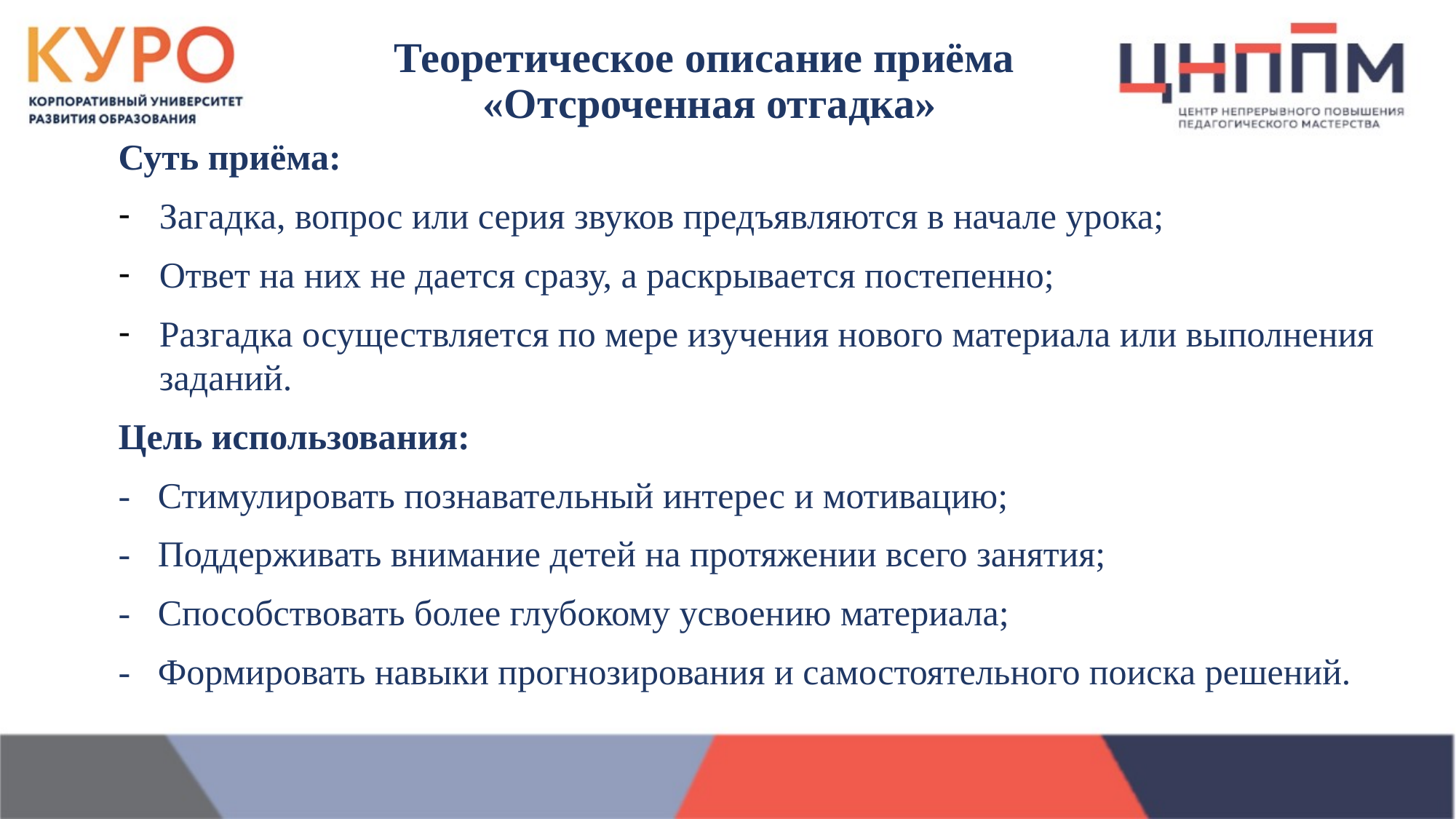

# Теоретическое описание приёма «Отсроченная отгадка»
Суть приёма:
Загадка, вопрос или серия звуков предъявляются в начале урока;
Ответ на них не дается сразу, а раскрывается постепенно;
Разгадка осуществляется по мере изучения нового материала или выполнения заданий.
Цель использования:
-   Стимулировать познавательный интерес и мотивацию;
-   Поддерживать внимание детей на протяжении всего занятия;
-   Способствовать более глубокому усвоению материала;
-   Формировать навыки прогнозирования и самостоятельного поиска решений.